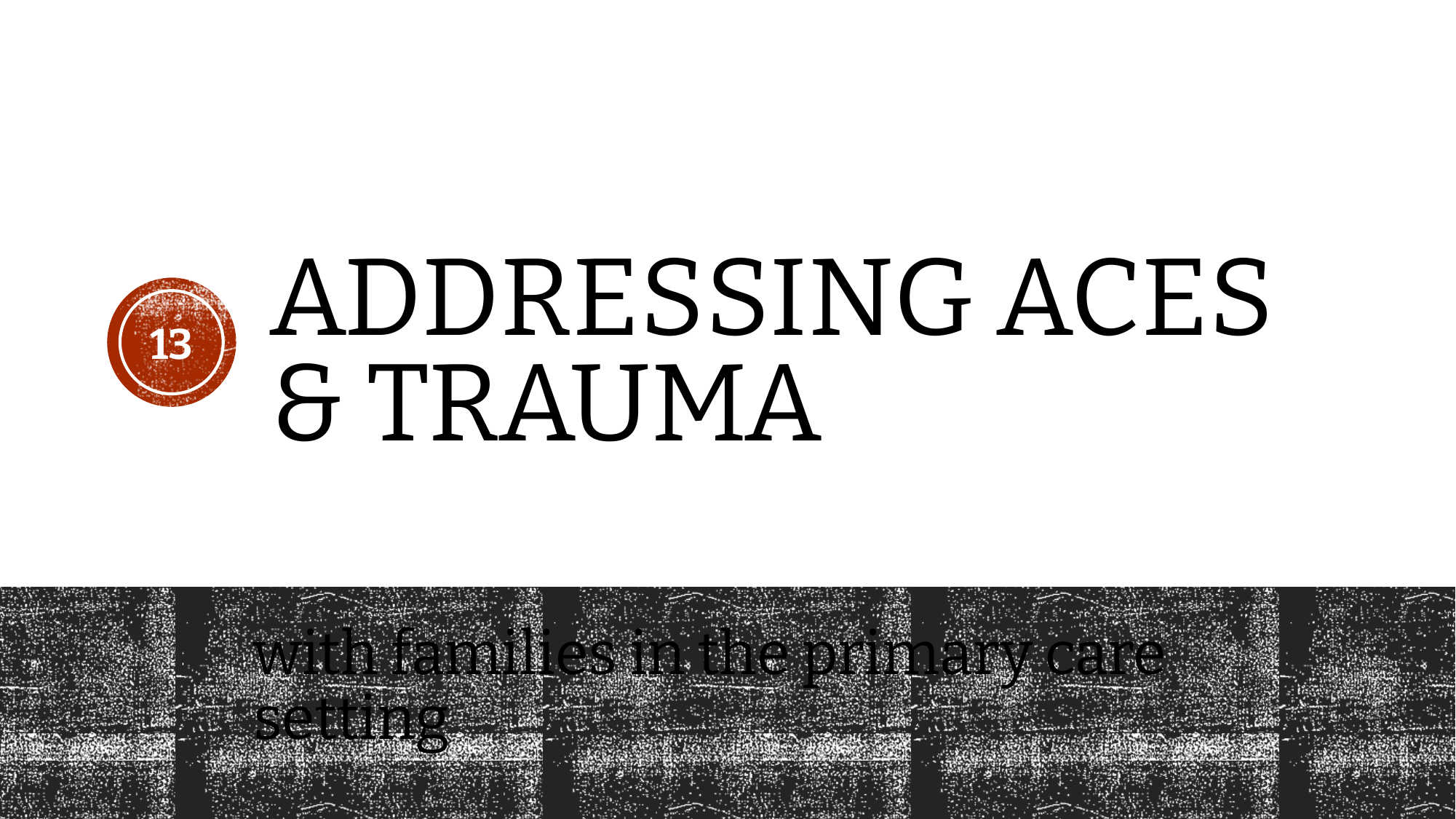

# Addressing aces & trauma
13
with families in the primary care setting